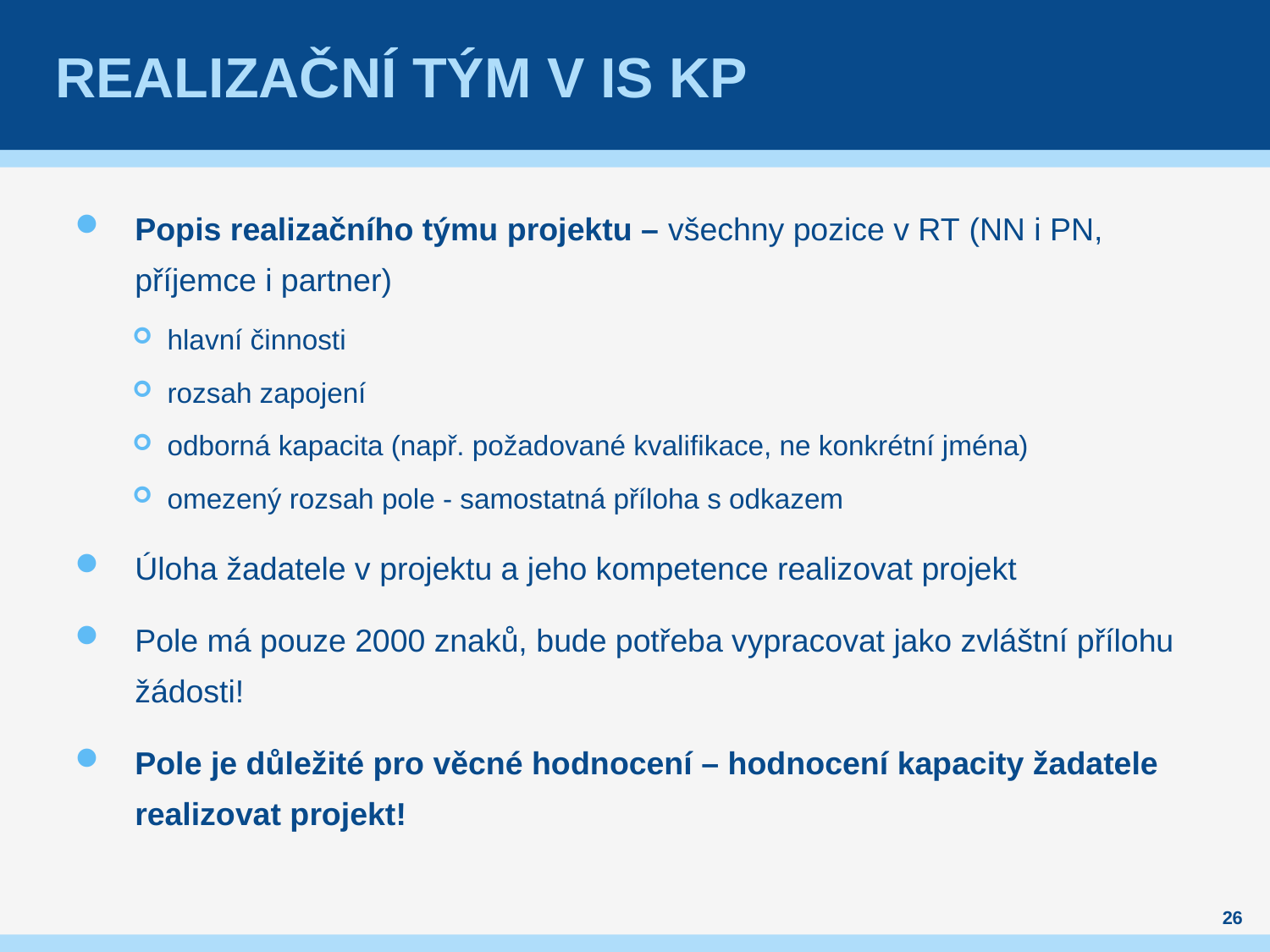

# Realizační tým v IS KP
Popis realizačního týmu projektu – všechny pozice v RT (NN i PN, příjemce i partner)
hlavní činnosti
rozsah zapojení
odborná kapacita (např. požadované kvalifikace, ne konkrétní jména)
omezený rozsah pole - samostatná příloha s odkazem
Úloha žadatele v projektu a jeho kompetence realizovat projekt
Pole má pouze 2000 znaků, bude potřeba vypracovat jako zvláštní přílohu žádosti!
Pole je důležité pro věcné hodnocení – hodnocení kapacity žadatele realizovat projekt!
26